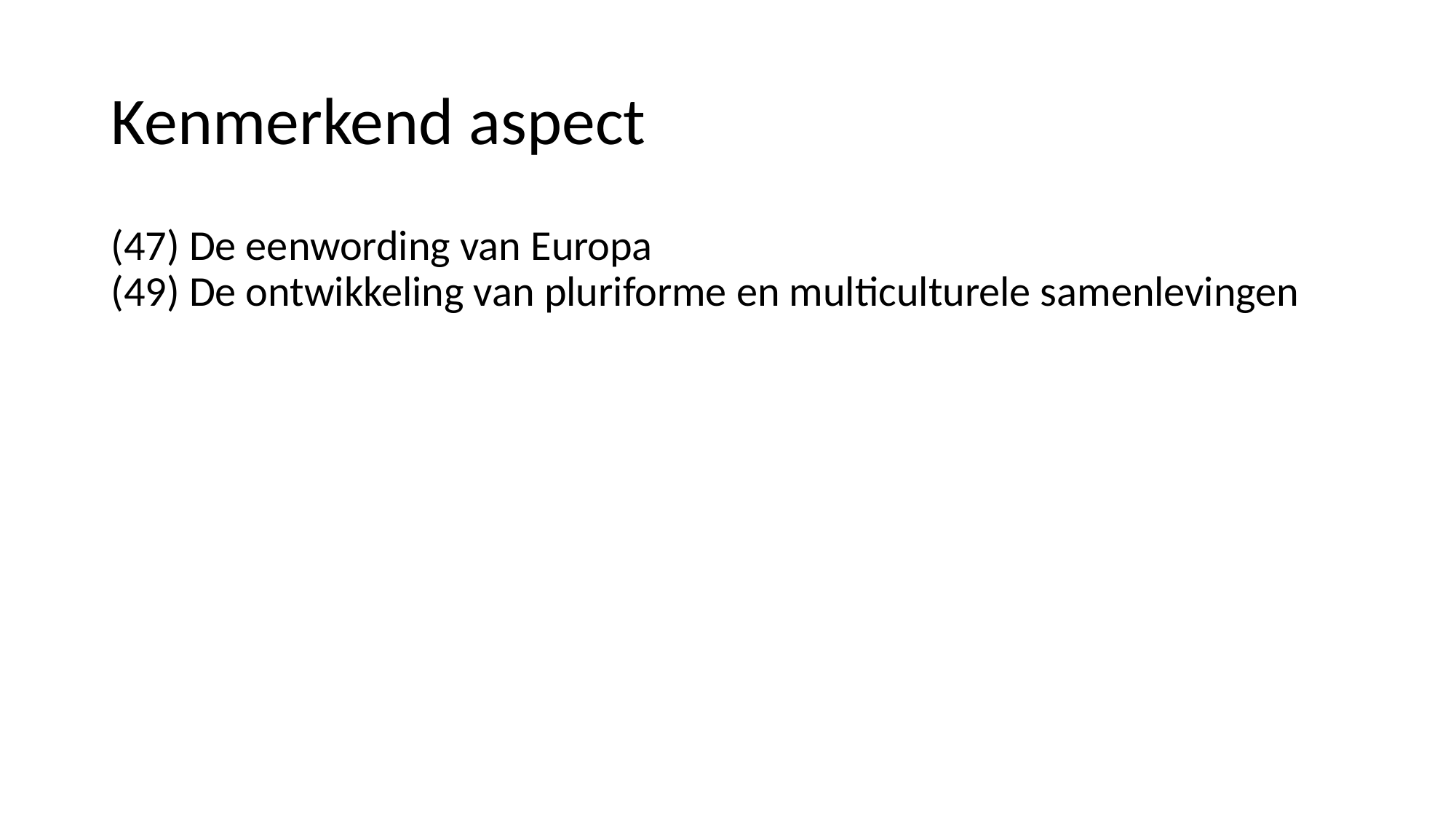

# Kenmerkend aspect
(47) De eenwording van Europa
(49) De ontwikkeling van pluriforme en multiculturele samenlevingen